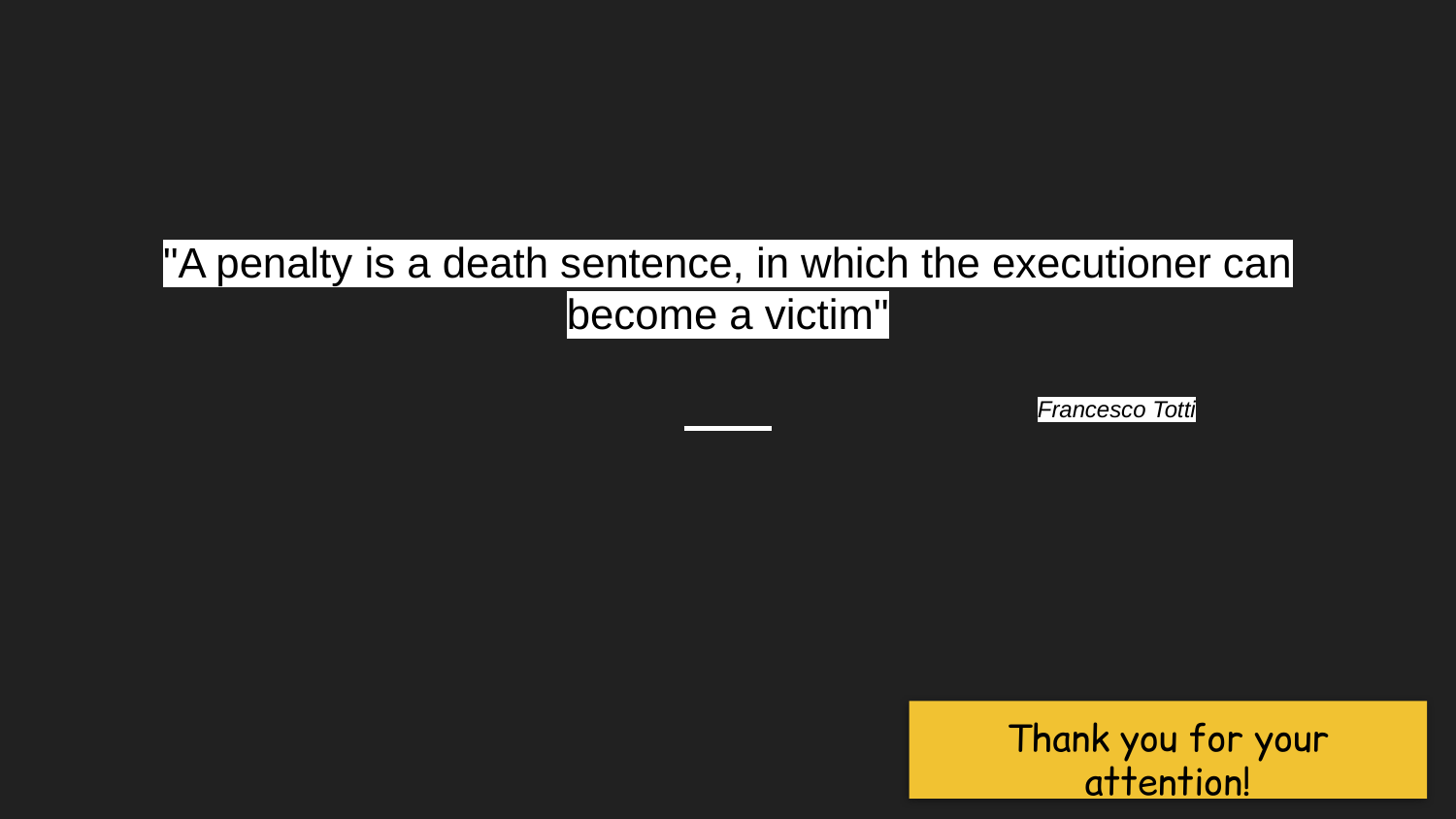

"A penalty is a death sentence, in which the executioner can become a victim"
Francesco Totti
Thank you for your attention!